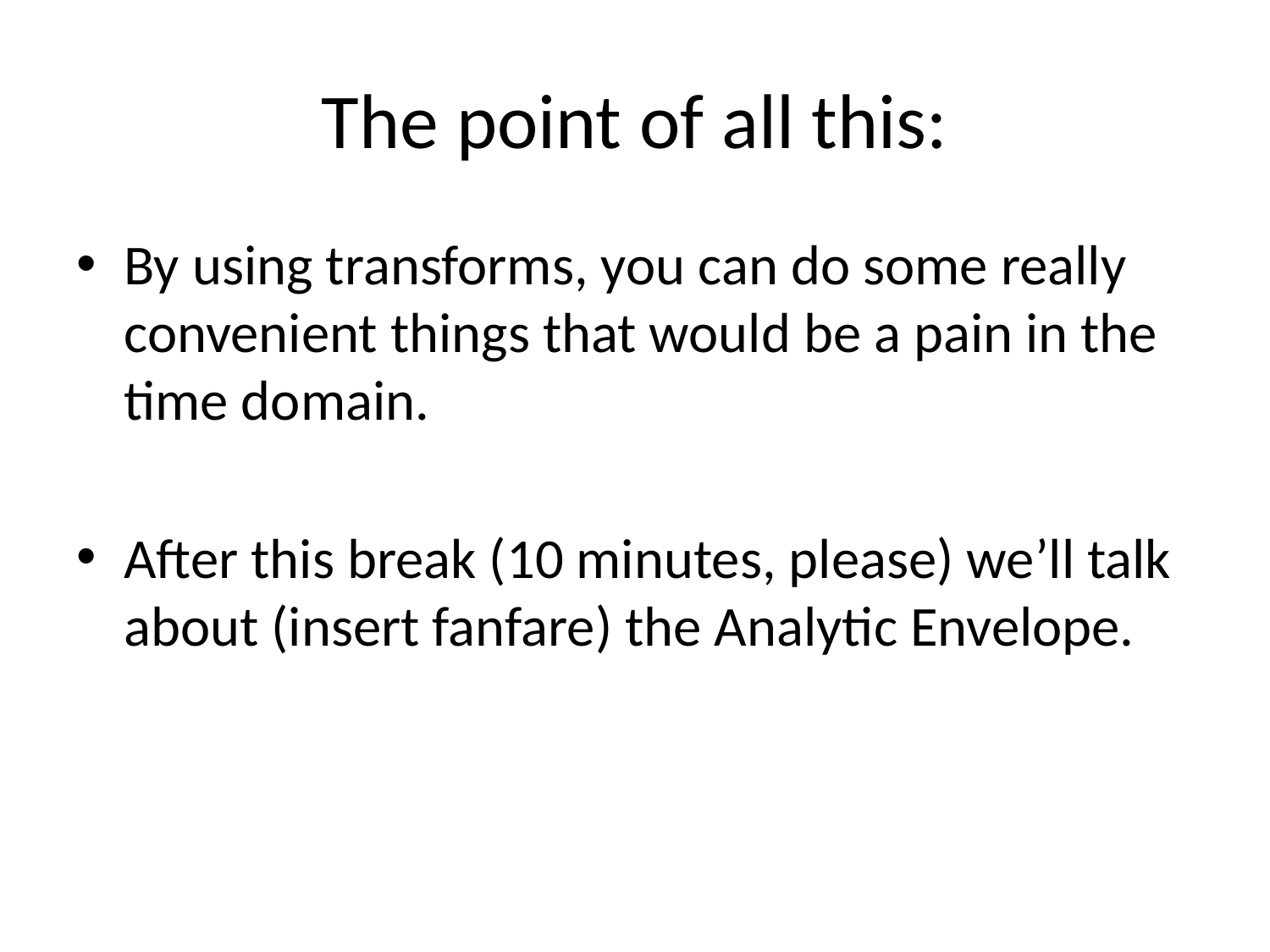

# The point of all this:
By using transforms, you can do some really convenient things that would be a pain in the time domain.

After this break (10 minutes, please) we’ll talk about (insert fanfare) the Analytic Envelope.